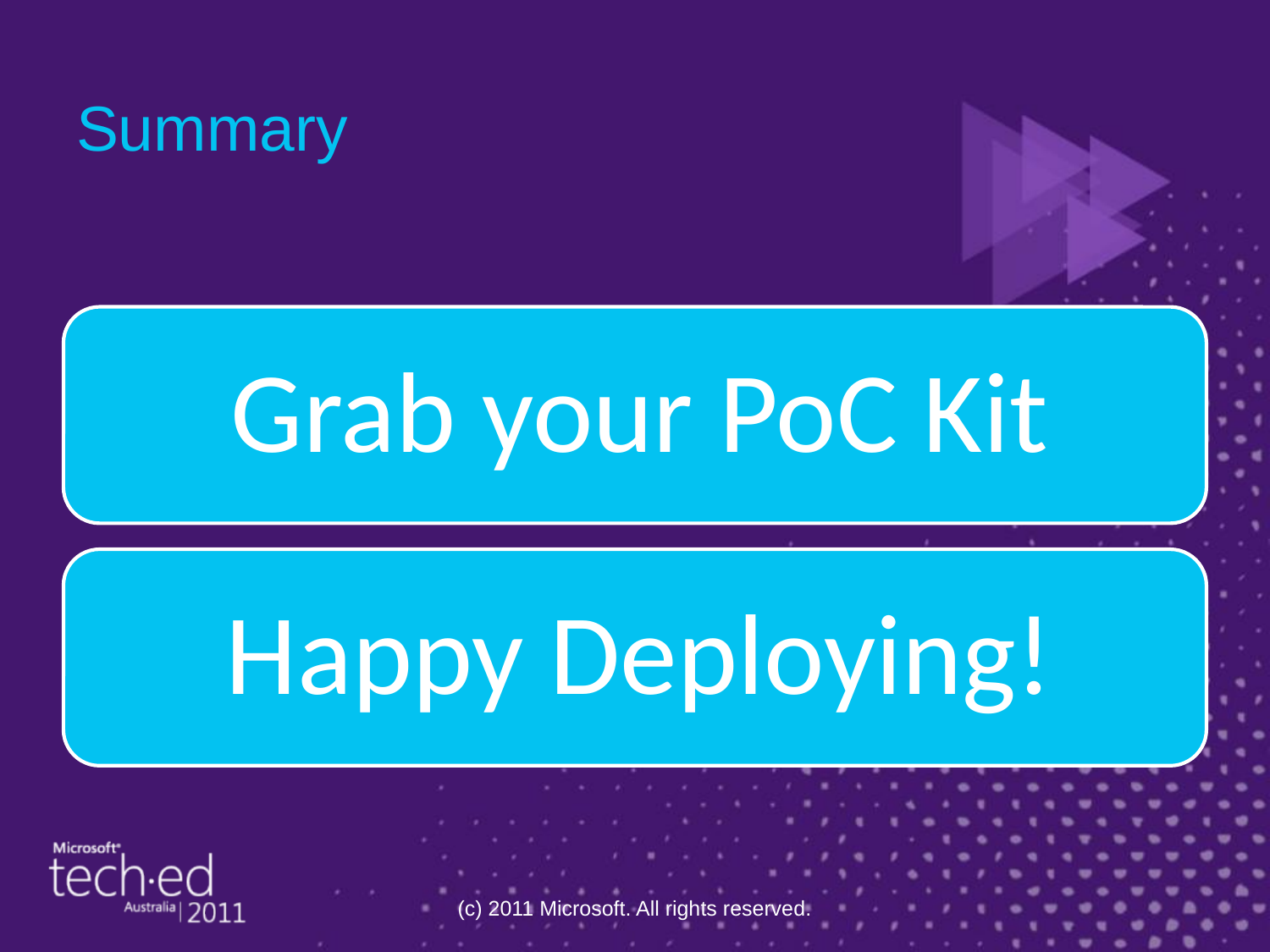

# Summary
Grab your PoC Kit
Happy Deploying!
(c) 2011 Microsoft. All rights reserved.